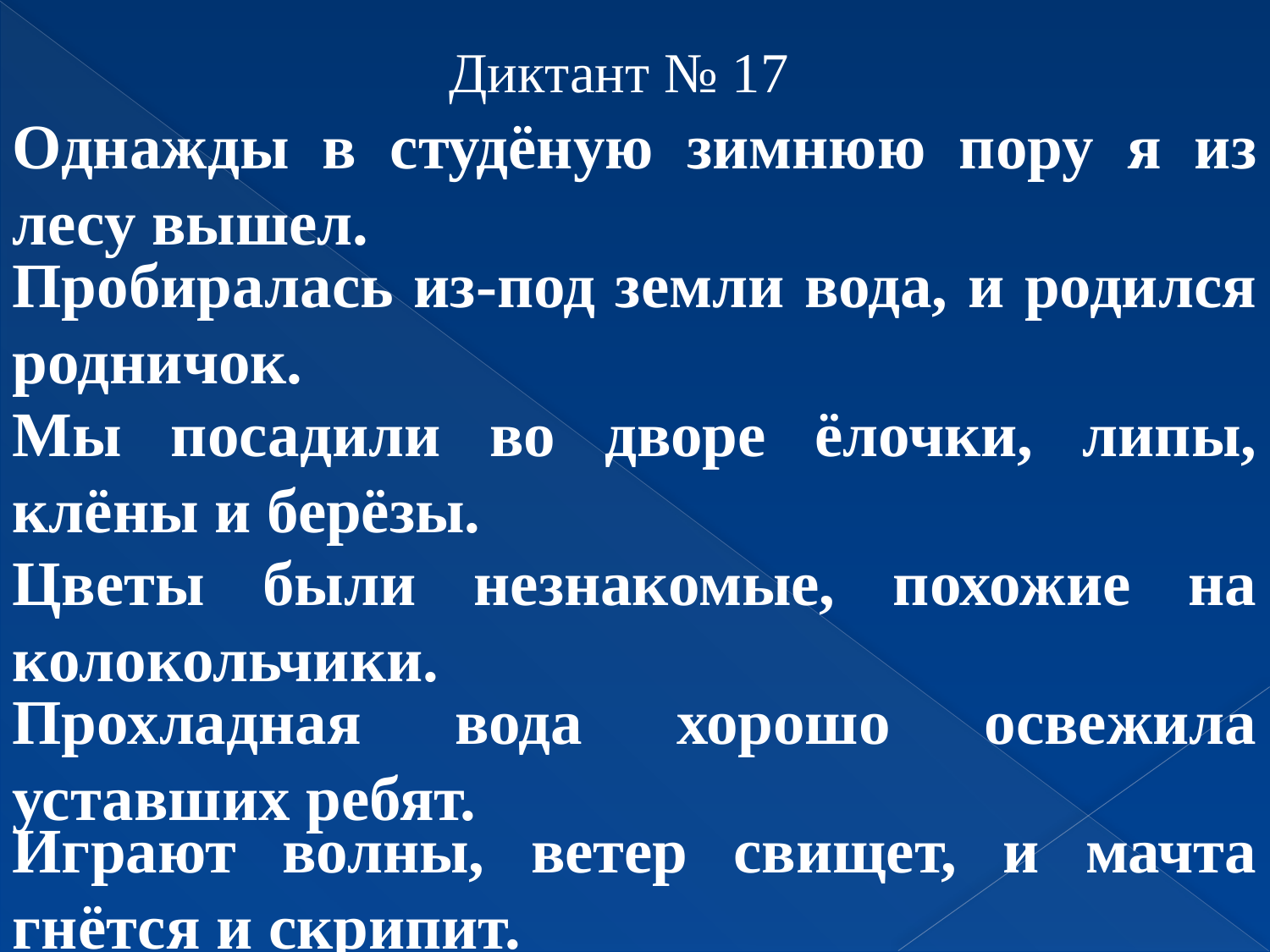

Диктант № 17
Однажды в студёную зимнюю пору я из лесу вышел.
Пробиралась из-под земли вода, и родился родничок.
Мы посадили во дворе ёлочки, липы, клёны и берёзы.
Цветы были незнакомые, похожие на колокольчики.
Прохладная вода хорошо освежила уставших ребят.
Играют волны, ветер свищет, и мачта гнётся и скрипит.